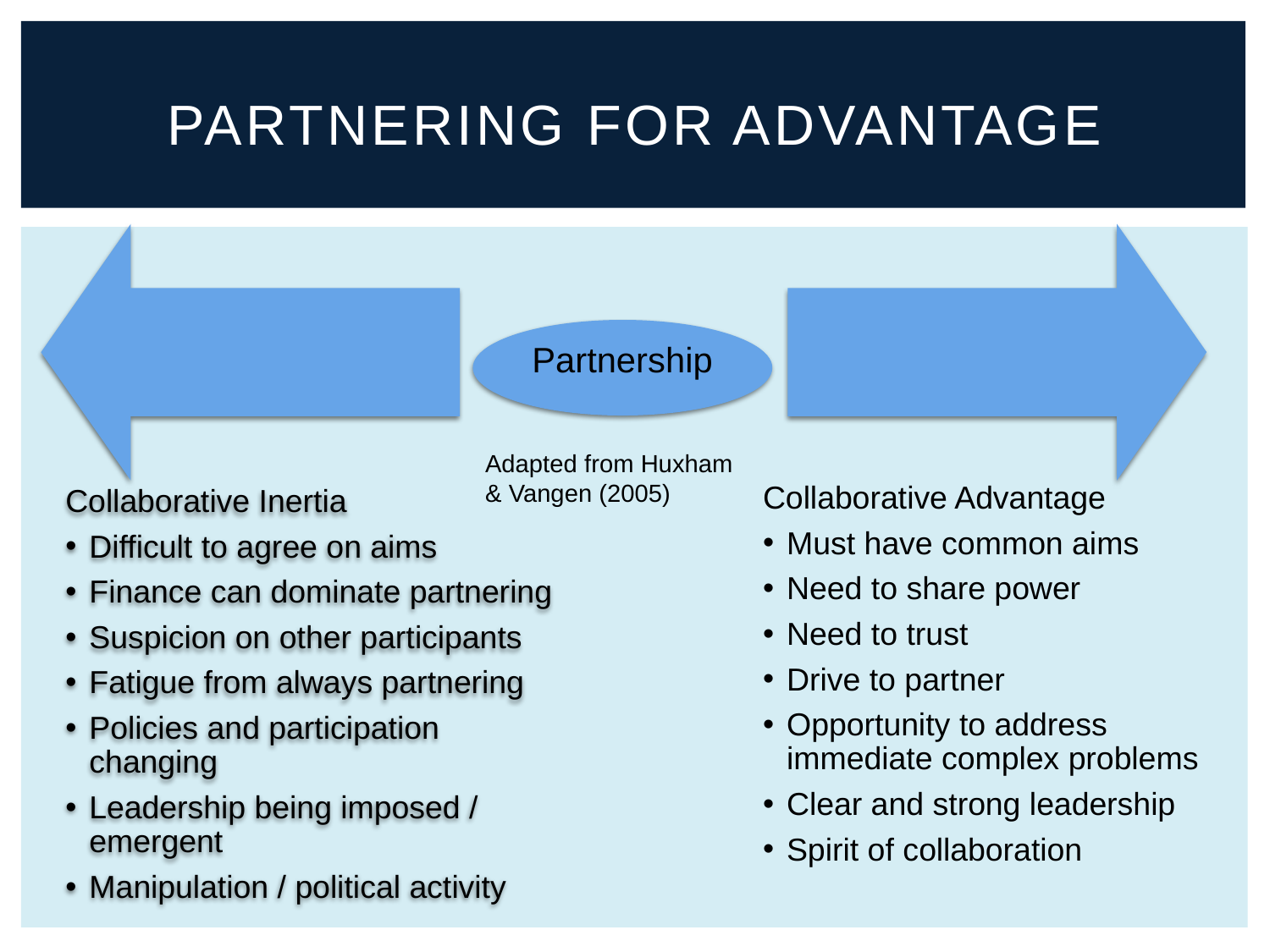

# Partnering for advantage

Partnership
Adapted from Huxham & Vangen (2005)
Collaborative Advantage
Must have common aims
Need to share power
Need to trust
Drive to partner
Opportunity to address immediate complex problems
Clear and strong leadership
Spirit of collaboration

Collaborative Inertia
Difficult to agree on aims
Finance can dominate partnering
Suspicion on other participants
Fatigue from always partnering
Policies and participation changing
Leadership being imposed / emergent
Manipulation / political activity